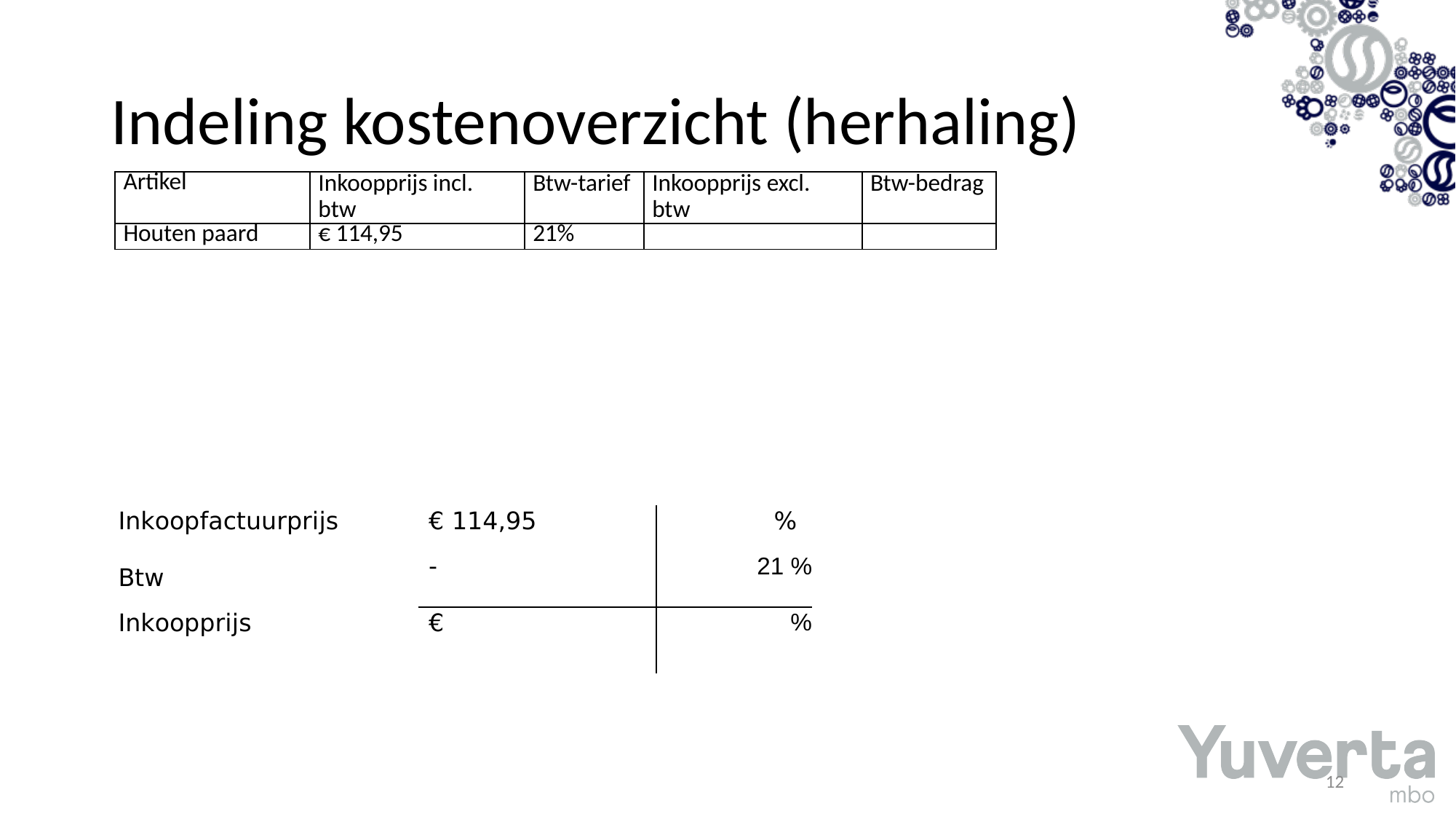

# Indeling kostenoverzicht (herhaling)
| Artikel | Inkoopprijs incl. btw | Btw-tarief | Inkoopprijs excl. btw | Btw-bedrag |
| --- | --- | --- | --- | --- |
| Houten paard | € 114,95 | 21% |  |  |

| Inkoopfactuurprijs | € 114,95 | % |
| --- | --- | --- |
| Btw | - | 21 % |
| Inkoopprijs | € | % |
12